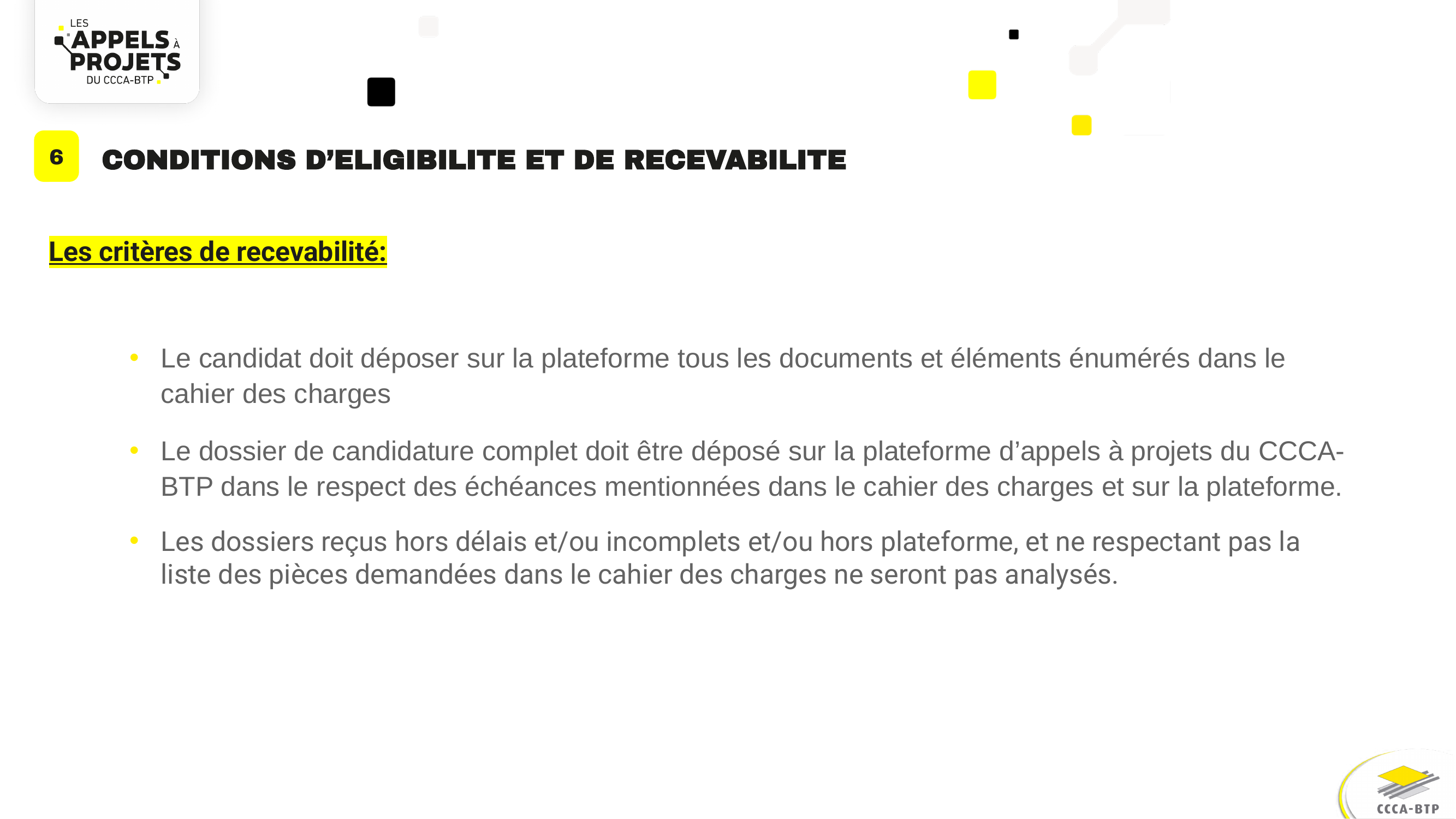

6
CONDITIONS D’ELIGIBILITE ET DE RECEVABILITE

Les critères de recevabilité:

Le candidat doit déposer sur la plateforme tous les documents et éléments énumérés dans le cahier des charges
Le dossier de candidature complet doit être déposé sur la plateforme d’appels à projets du CCCA-BTP dans le respect des échéances mentionnées dans le cahier des charges et sur la plateforme.
Les dossiers reçus hors délais et/ou incomplets et/ou hors plateforme, et ne respectant pas la liste des pièces demandées dans le cahier des charges ne seront pas analysés.